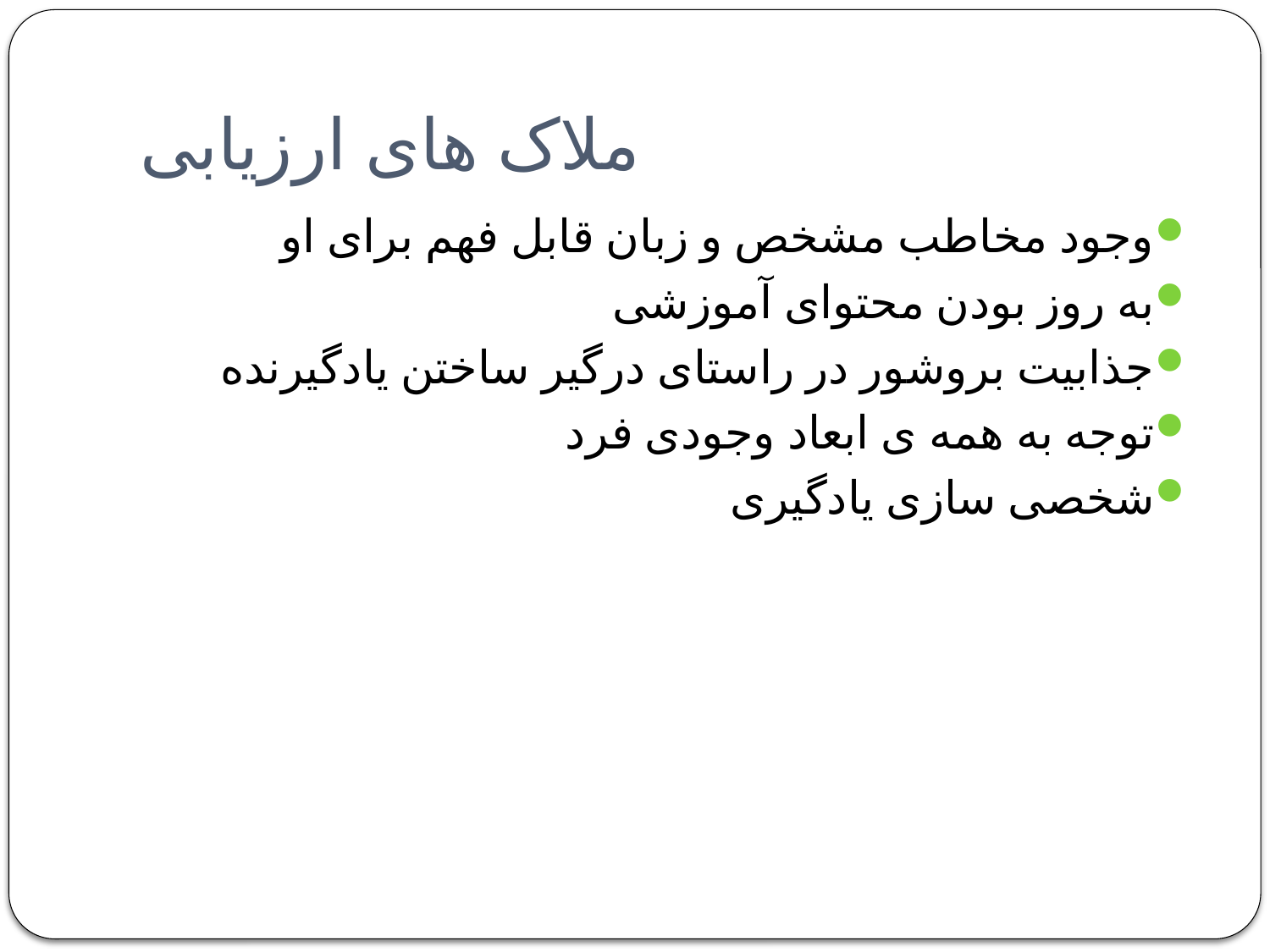

# ملاک های ارزیابی
وجود مخاطب مشخص و زبان قابل فهم برای او
به روز بودن محتوای آموزشی
جذابیت بروشور در راستای درگیر ساختن یادگیرنده
توجه به همه ی ابعاد وجودی فرد
شخصی سازی یادگیری